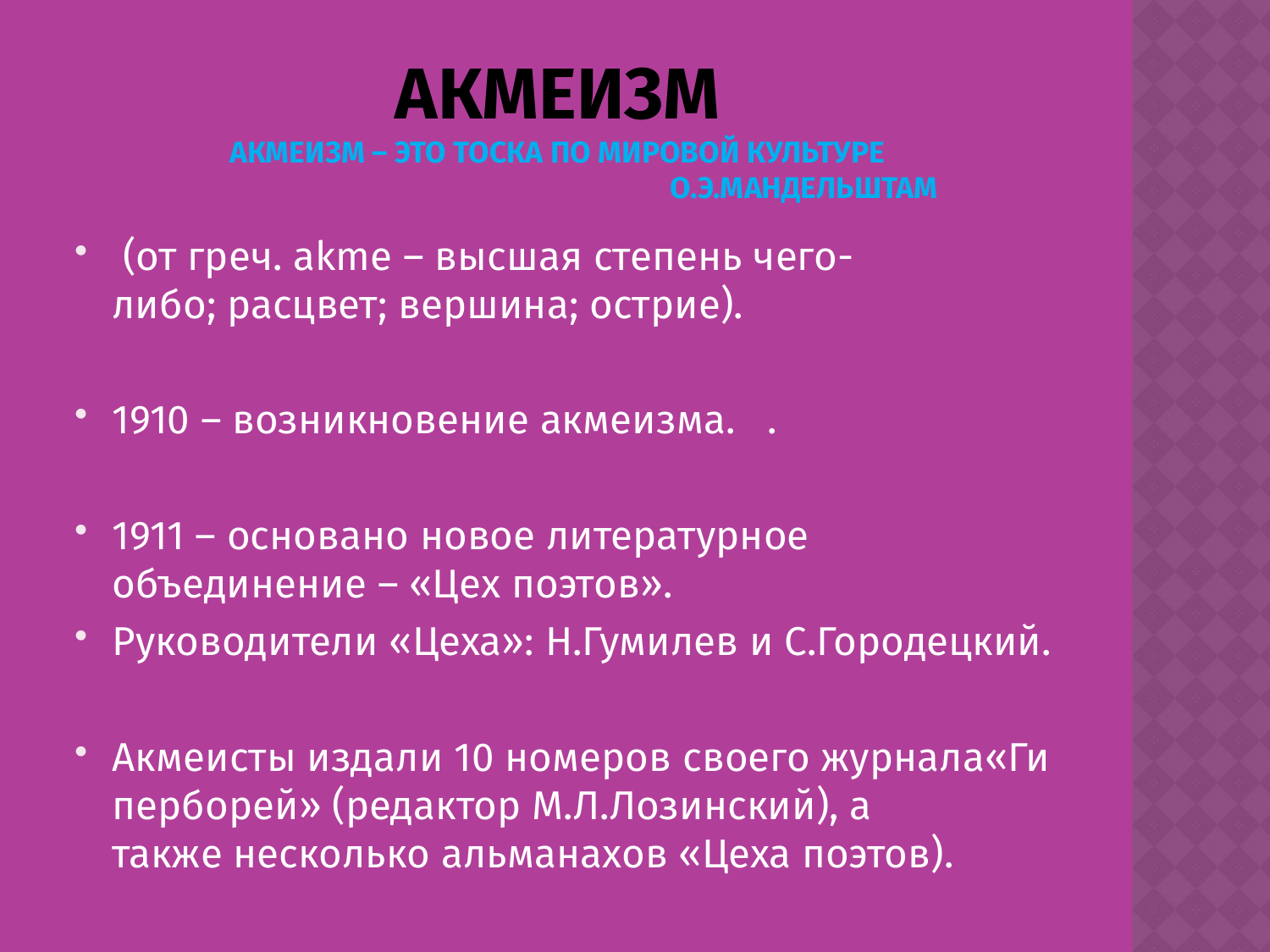

# Акмеизм Акмеизм – это тоска по мировой культуре О.Э.Мандельштам
 (от греч. аkme – высшая степень чего-  либо; расцвет; вершина; острие).

1910 – возникновение акмеизма.   .

1911 – основано новое литературное  объединение – «Цех поэтов».
Руководители «Цеха»: Н.Гумилев и С.Городецкий.

Акмеисты издали 10 номеров своего журнала«Гиперборей» (редактор М.Л.Лозинский), а также несколько альманахов «Цеха поэтов).